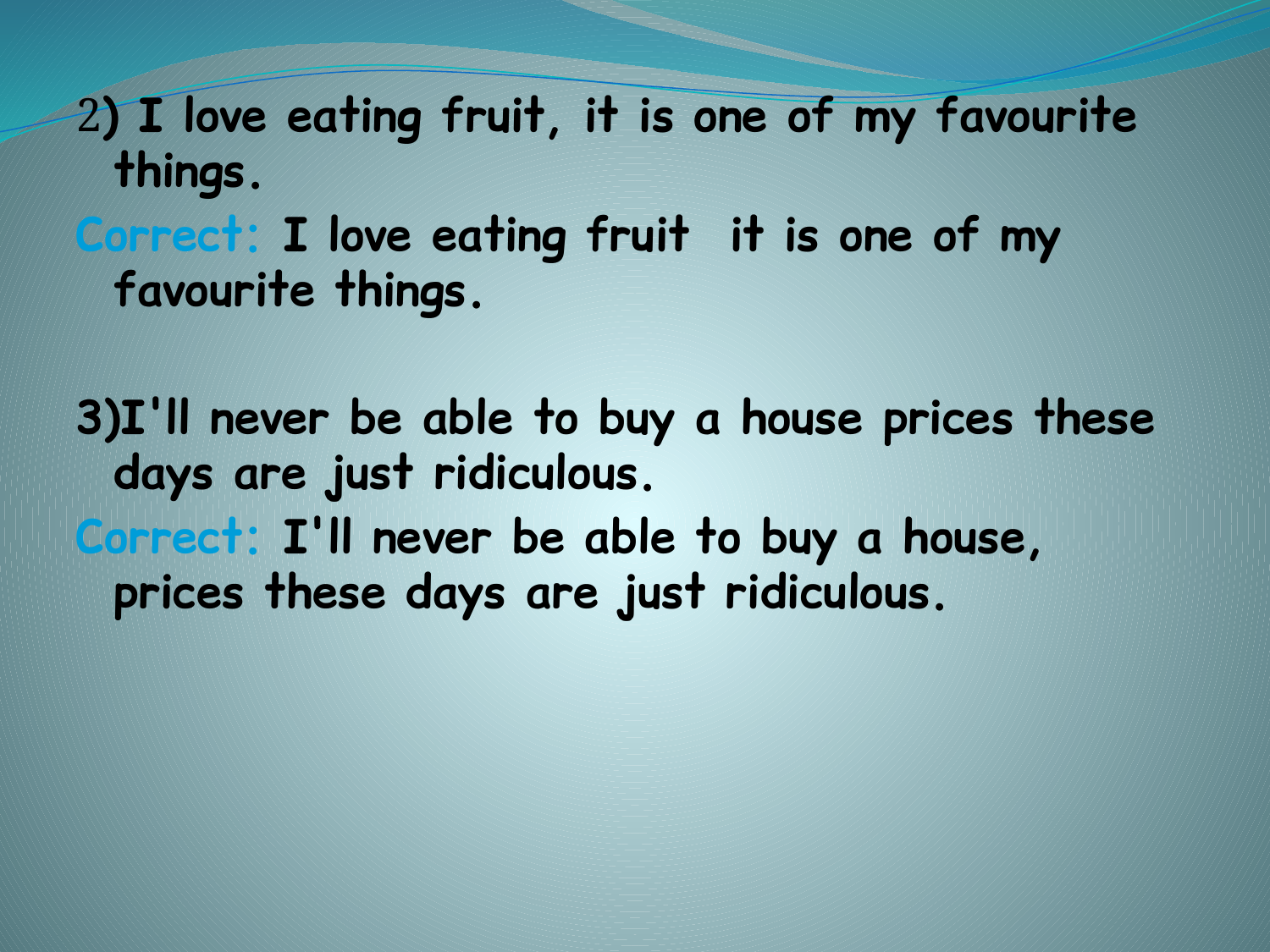

2) I love eating fruit, it is one of my favourite things.
Correct: I love eating fruit  it is one of my favourite things.

3)I'll never be able to buy a house prices these days are just ridiculous.
Correct: I'll never be able to buy a house, prices these days are just ridiculous.